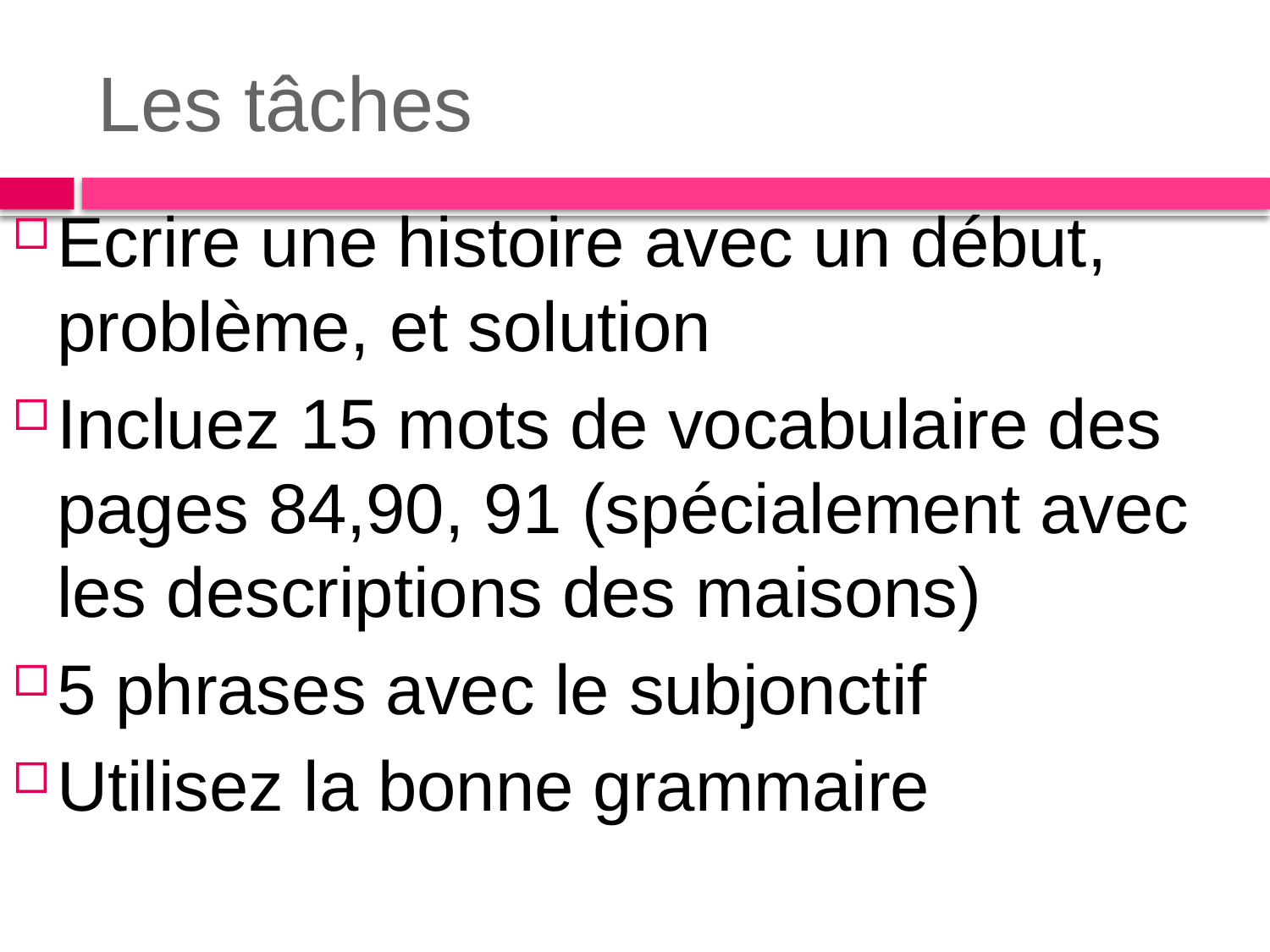

# Les tâches
Ecrire une histoire avec un début, problème, et solution
Incluez 15 mots de vocabulaire des pages 84,90, 91 (spécialement avec les descriptions des maisons)
5 phrases avec le subjonctif
Utilisez la bonne grammaire